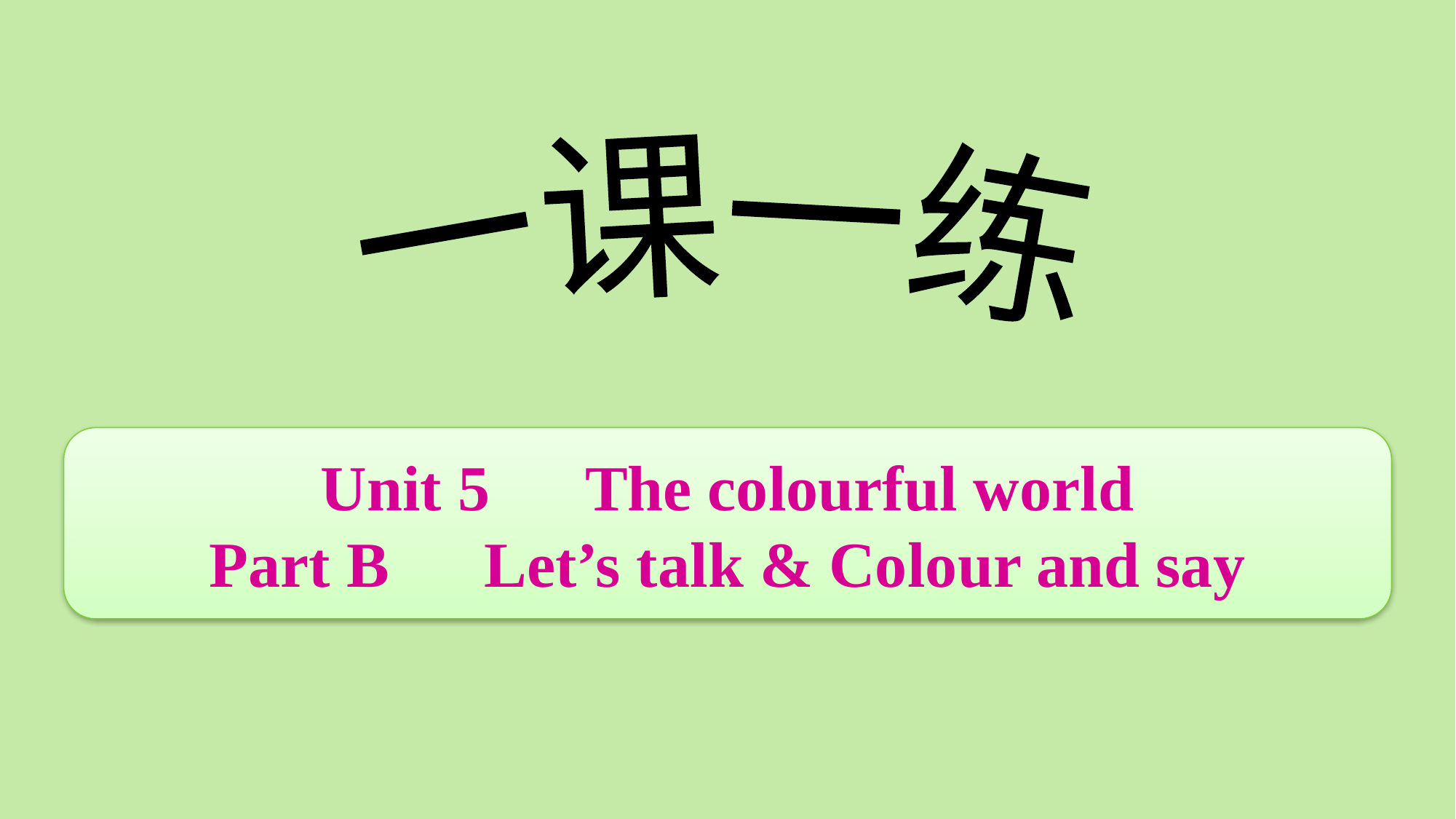

Unit 5　The colourful world
Part B　Let’s talk & Colour and say